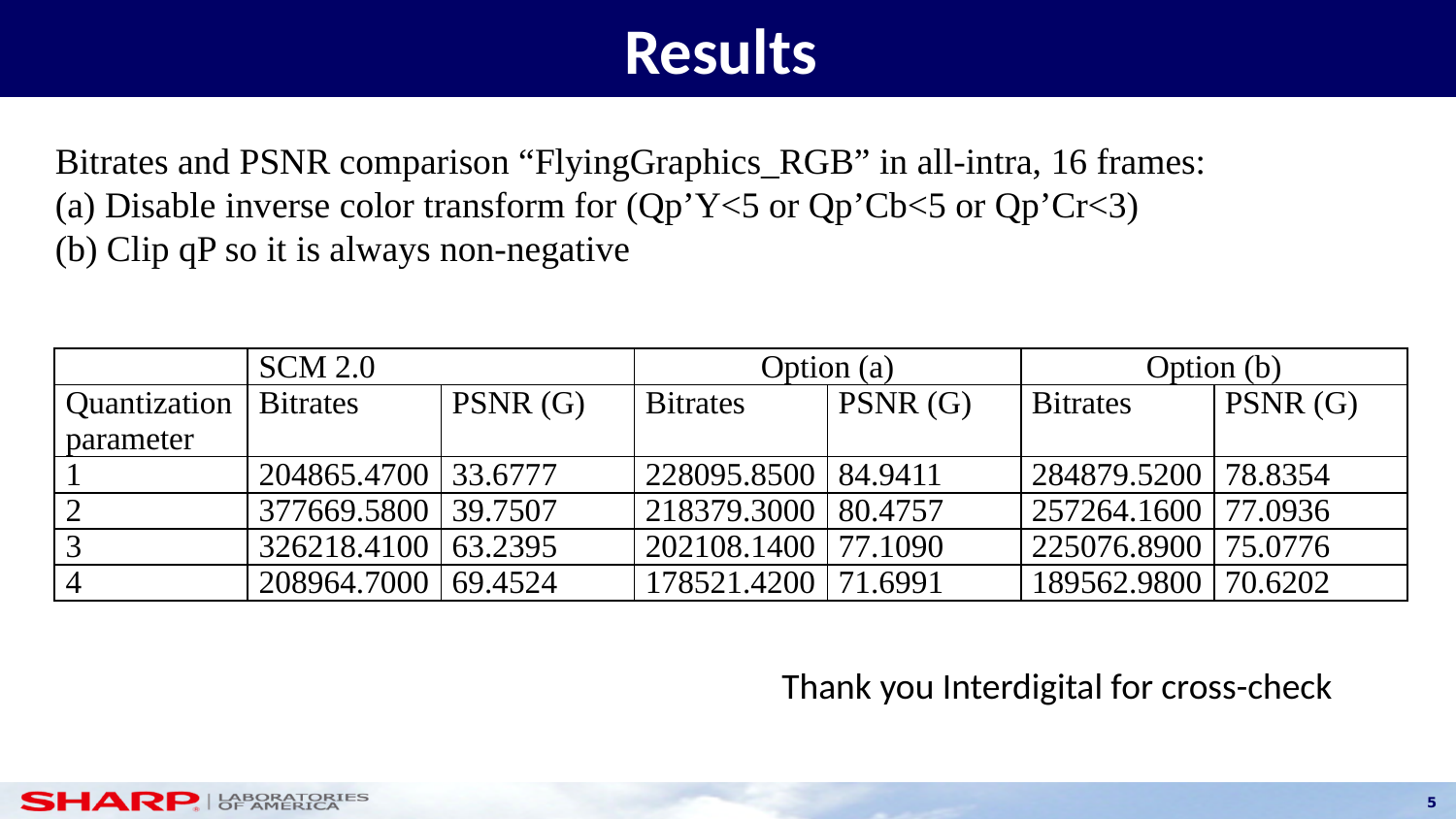

Results
Bitrates and PSNR comparison “FlyingGraphics_RGB” in all-intra, 16 frames:
(a) Disable inverse color transform for (Qp’Y<5 or Qp’Cb<5 or Qp’Cr<3)
(b) Clip qP so it is always non-negative
|  | SCM 2.0 |  | Option (a) |  | Option (b) |  |
| --- | --- | --- | --- | --- | --- | --- |
| Quantization parameter | Bitrates | PSNR (G) | Bitrates | PSNR (G) | Bitrates | PSNR (G) |
| 1 | 204865.4700 | 33.6777 | 228095.8500 | 84.9411 | 284879.5200 | 78.8354 |
| 2 | 377669.5800 | 39.7507 | 218379.3000 | 80.4757 | 257264.1600 | 77.0936 |
| 3 | 326218.4100 | 63.2395 | 202108.1400 | 77.1090 | 225076.8900 | 75.0776 |
| 4 | 208964.7000 | 69.4524 | 178521.4200 | 71.6991 | 189562.9800 | 70.6202 |
Thank you Interdigital for cross-check